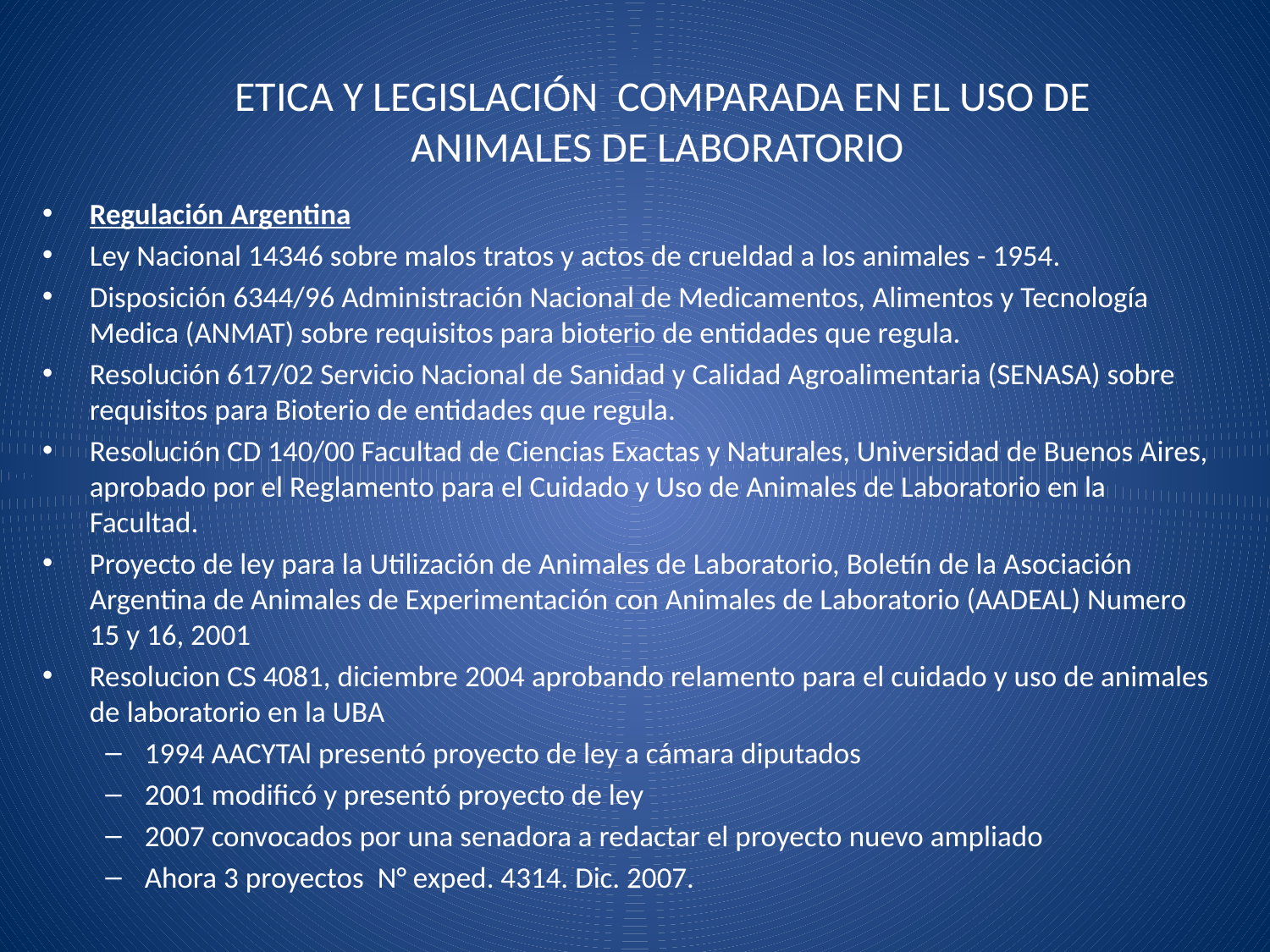

# ETICA Y LEGISLACIÓN  COMPARADA EN EL USO DE ANIMALES DE LABORATORIO
Regulación Argentina
Ley Nacional 14346 sobre malos tratos y actos de crueldad a los animales - 1954.
Disposición 6344/96 Administración Nacional de Medicamentos, Alimentos y Tecnología Medica (ANMAT) sobre requisitos para bioterio de entidades que regula.
Resolución 617/02 Servicio Nacional de Sanidad y Calidad Agroalimentaria (SENASA) sobre requisitos para Bioterio de entidades que regula.
Resolución CD 140/00 Facultad de Ciencias Exactas y Naturales, Universidad de Buenos Aires, aprobado por el Reglamento para el Cuidado y Uso de Animales de Laboratorio en la Facultad.
Proyecto de ley para la Utilización de Animales de Laboratorio, Boletín de la Asociación Argentina de Animales de Experimentación con Animales de Laboratorio (AADEAL) Numero 15 y 16, 2001
Resolucion CS 4081, diciembre 2004 aprobando relamento para el cuidado y uso de animales de laboratorio en la UBA
1994 AACYTAl presentó proyecto de ley a cámara diputados
2001 modificó y presentó proyecto de ley
2007 convocados por una senadora a redactar el proyecto nuevo ampliado
Ahora 3 proyectos  N° exped. 4314. Dic. 2007.